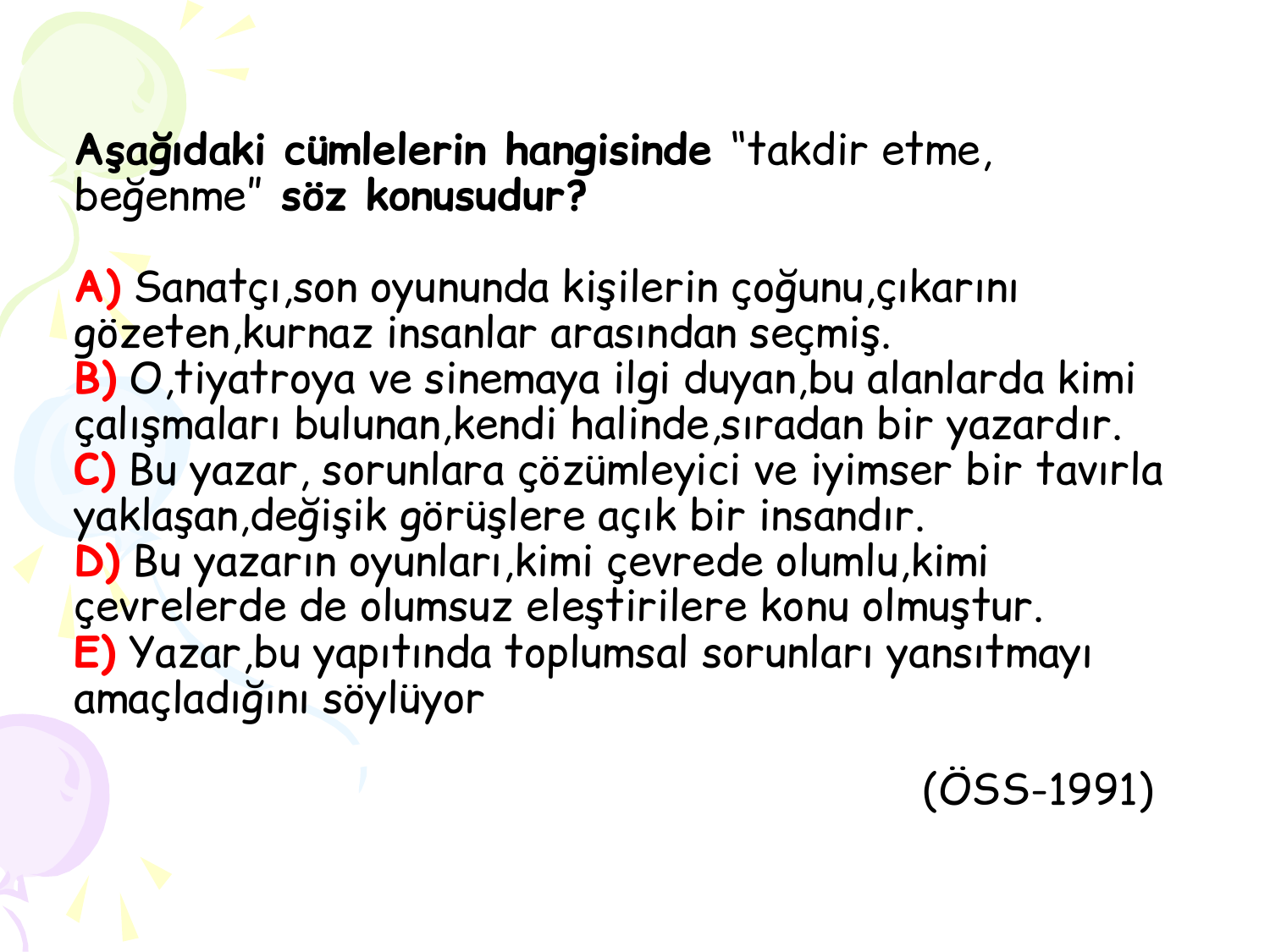

# Aşağıdaki cümlelerin hangisinde “takdir etme, beğenme” söz konusudur? A) Sanatçı,son oyununda kişilerin çoğunu,çıkarını gözeten,kurnaz insanlar arasından seçmiş. B) O,tiyatroya ve sinemaya ilgi duyan,bu alanlarda kimi çalışmaları bulunan,kendi halinde,sıradan bir yazardır. C) Bu yazar, sorunlara çözümleyici ve iyimser bir tavırla yaklaşan,değişik görüşlere açık bir insandır. D) Bu yazarın oyunları,kimi çevrede olumlu,kimi çevrelerde de olumsuz eleştirilere konu olmuştur. E) Yazar,bu yapıtında toplumsal sorunları yansıtmayı amaçladığını söylüyor (ÖSS-1991)